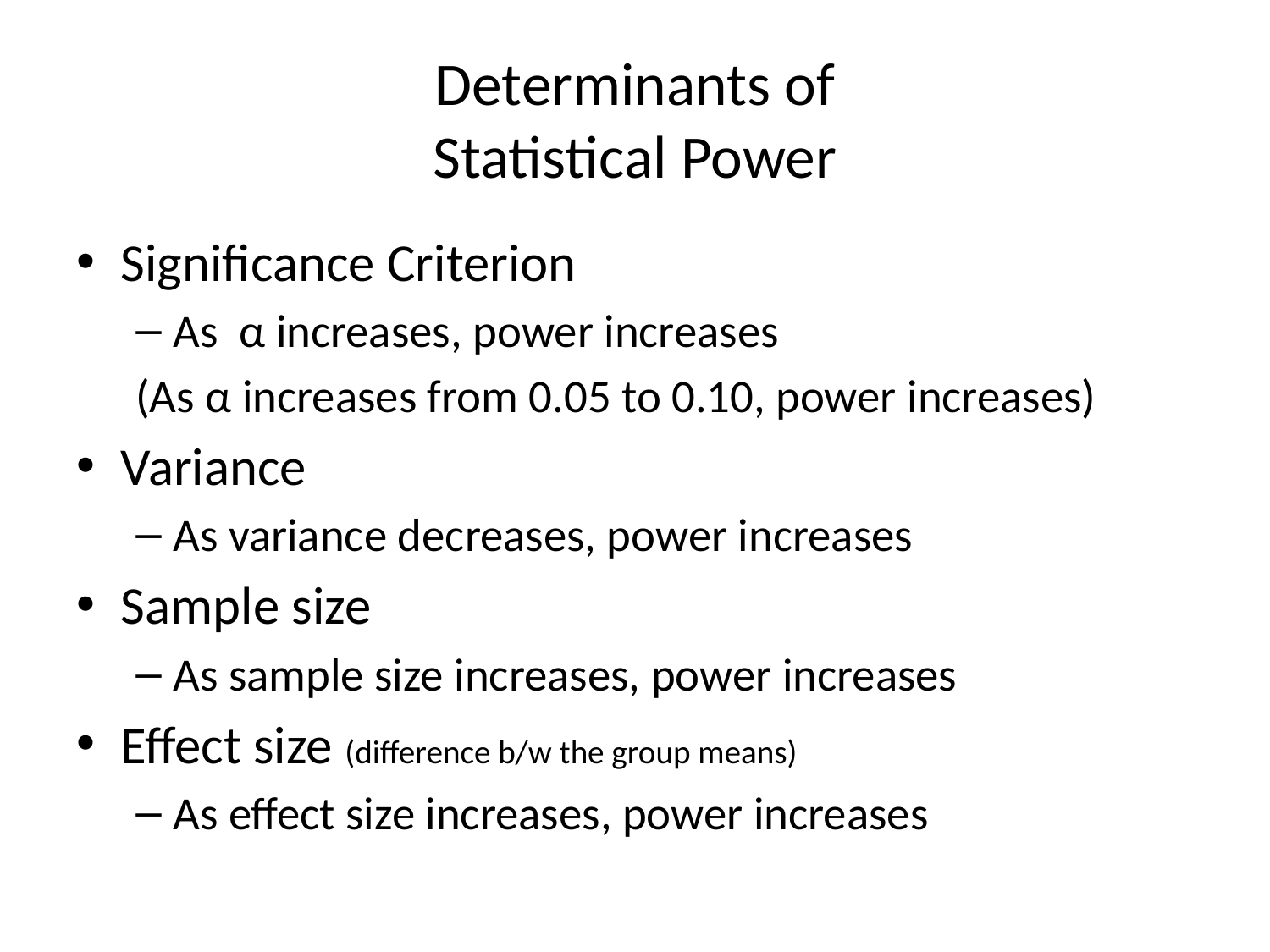

# Determinants of Statistical Power
Significance Criterion
As  α increases, power increases
(As α increases from 0.05 to 0.10, power increases)
Variance
As variance decreases, power increases
Sample size
As sample size increases, power increases
Effect size (difference b/w the group means)
As effect size increases, power increases